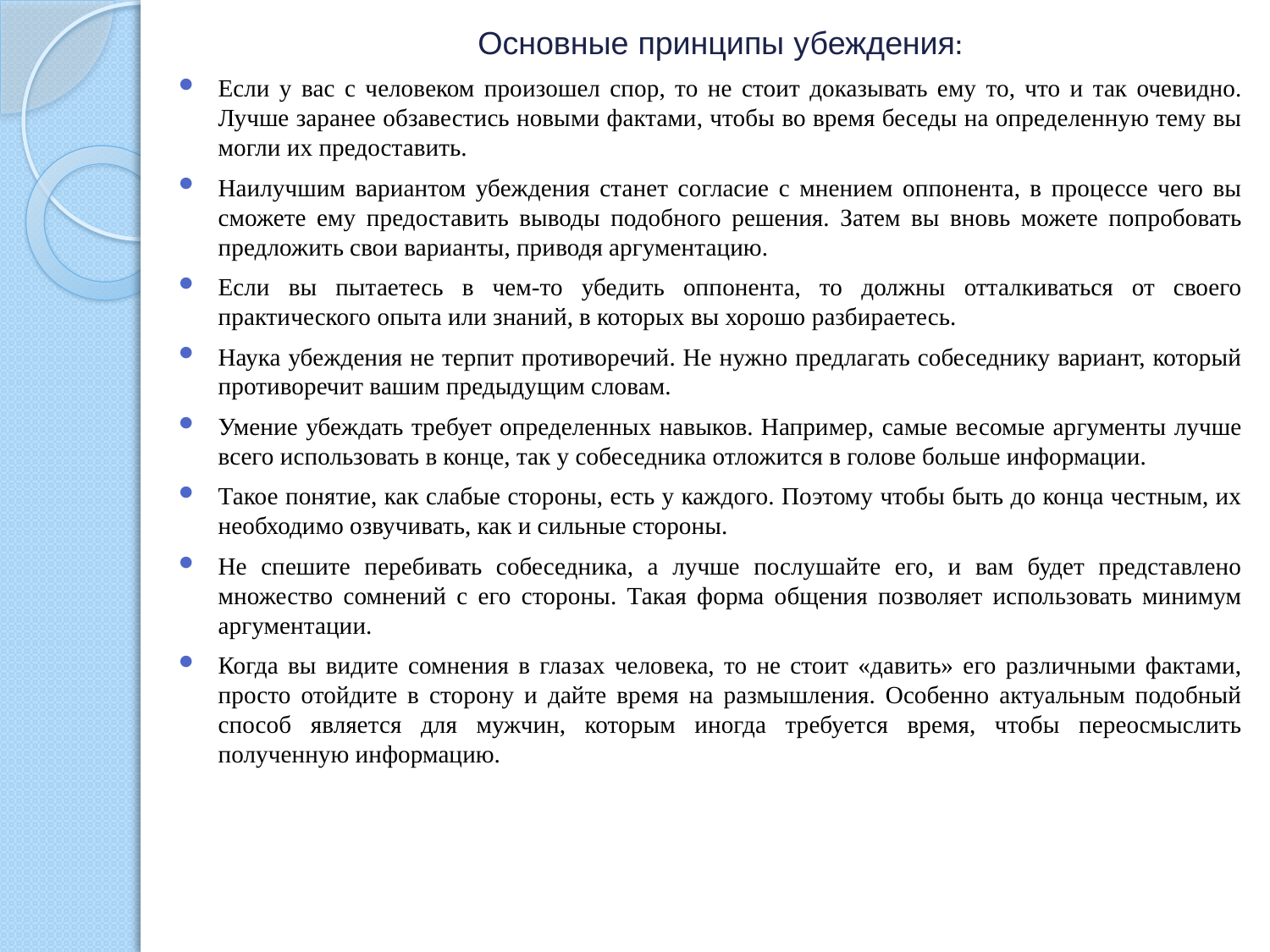

# Основные принципы убеждения:
Если у вас с человеком произошел спор, то не стоит доказывать ему то, что и так очевидно. Лучше заранее обзавестись новыми фактами, чтобы во время беседы на определенную тему вы могли их предоставить.
Наилучшим вариантом убеждения станет согласие с мнением оппонента, в процессе чего вы сможете ему предоставить выводы подобного решения. Затем вы вновь можете попробовать предложить свои варианты, приводя аргументацию.
Если вы пытаетесь в чем-то убедить оппонента, то должны отталкиваться от своего практического опыта или знаний, в которых вы хорошо разбираетесь.
Наука убеждения не терпит противоречий. Не нужно предлагать собеседнику вариант, который противоречит вашим предыдущим словам.
Умение убеждать требует определенных навыков. Например, самые весомые аргументы лучше всего использовать в конце, так у собеседника отложится в голове больше информации.
Такое понятие, как слабые стороны, есть у каждого. Поэтому чтобы быть до конца честным, их необходимо озвучивать, как и сильные стороны.
Не спешите перебивать собеседника, а лучше послушайте его, и вам будет представлено множество сомнений с его стороны. Такая форма общения позволяет использовать минимум аргументации.
Когда вы видите сомнения в глазах человека, то не стоит «давить» его различными фактами, просто отойдите в сторону и дайте время на размышления. Особенно актуальным подобный способ является для мужчин, которым иногда требуется время, чтобы переосмыслить полученную информацию.